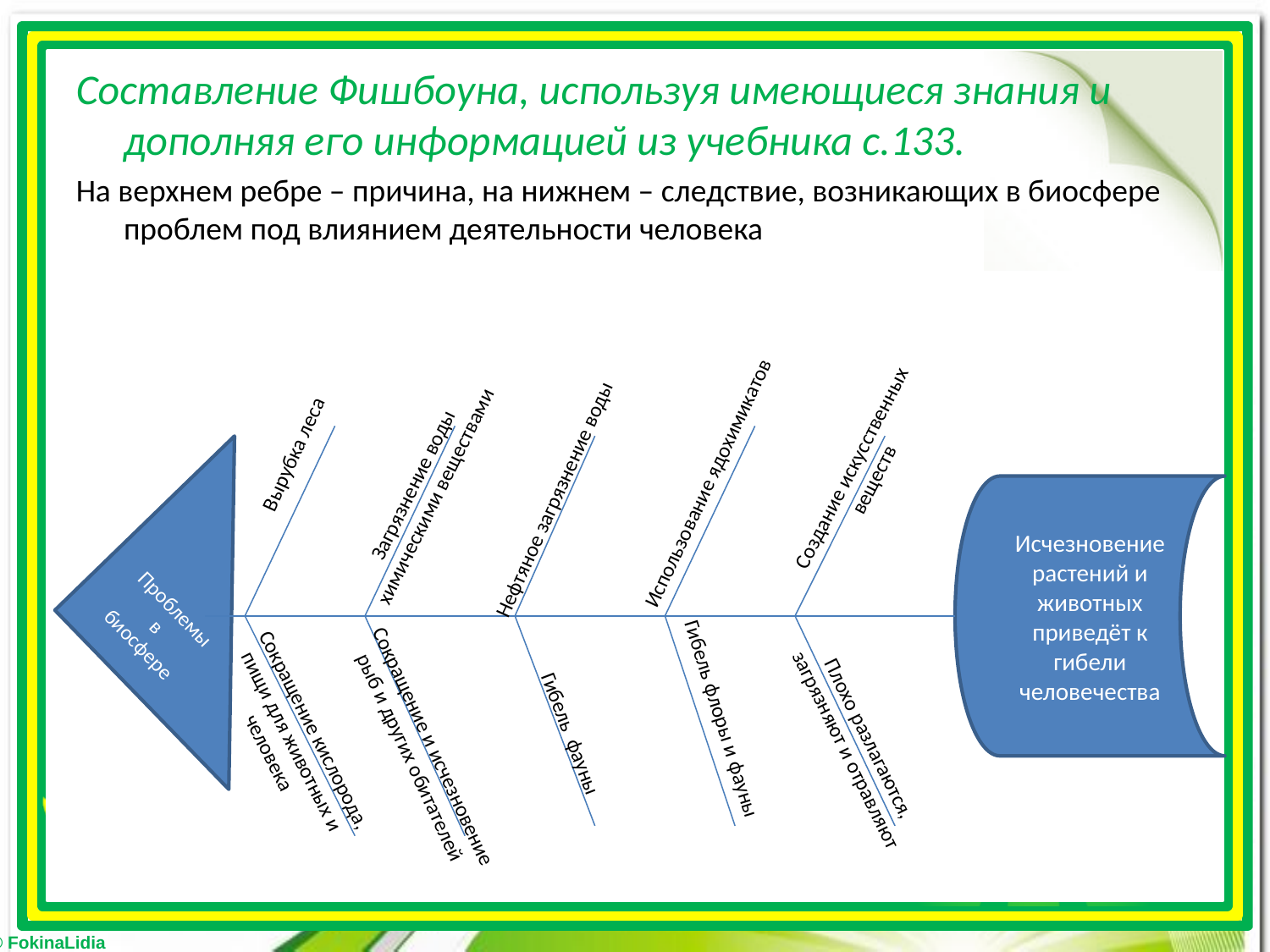

Составление Фишбоуна, используя имеющиеся знания и дополняя его информацией из учебника с.133.
На верхнем ребре – причина, на нижнем – следствие, возникающих в биосфере проблем под влиянием деятельности человека

Вырубка леса
Создание искусственных веществ
Использование ядохимикатов
Загрязнение воды химическими веществами

Нефтяное загрязнение воды
Исчезновение растений и животных приведёт к гибели человечества
Проблемы в биосфере

Гибель флоры и фауны
Сокращение кислорода, пищи для животных и человека
Гибель  фауны
Плохо разлагаются, загрязняют и отравляют
Сокращение и исчезновение рыб и других обитателей